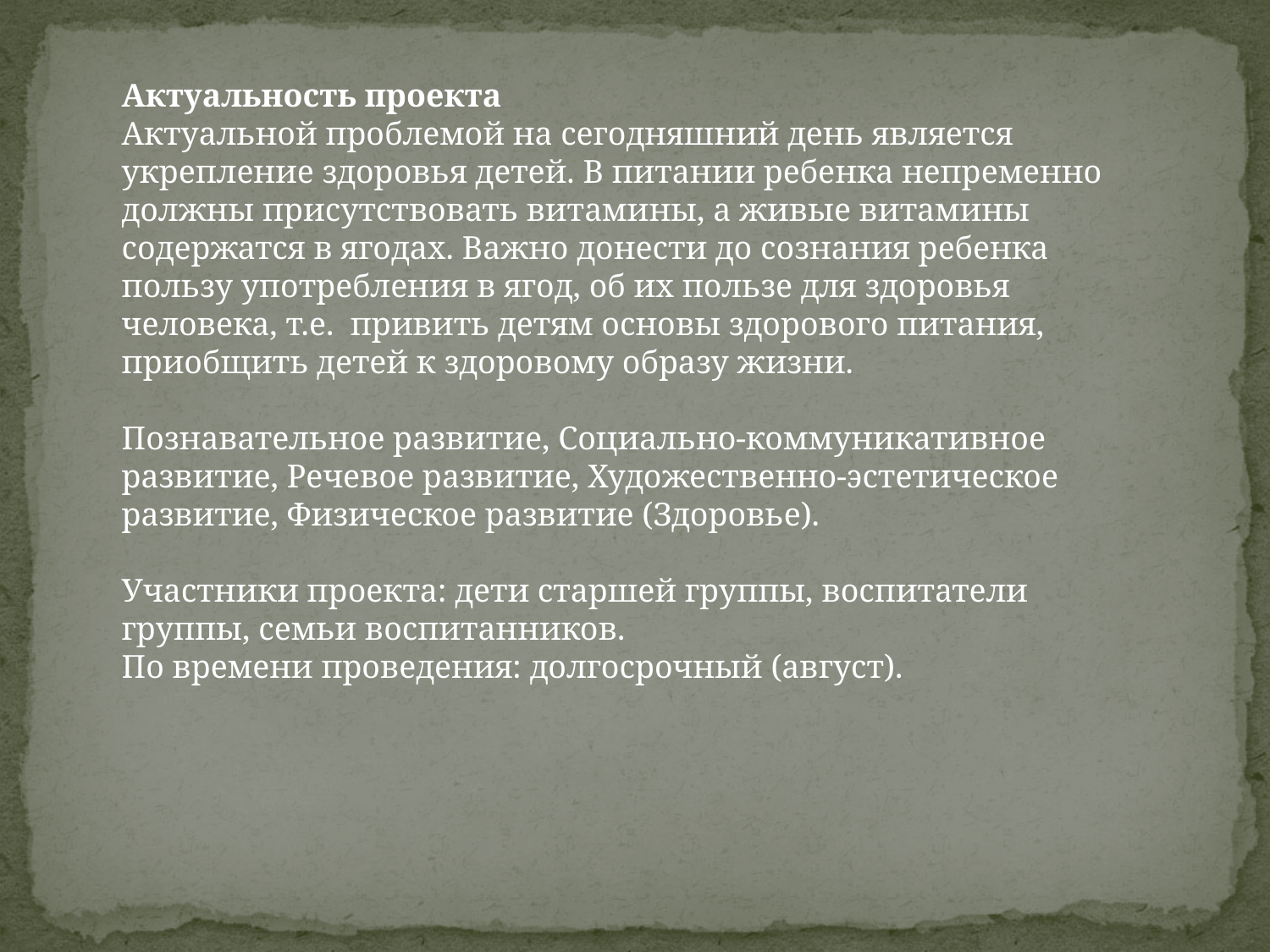

Актуальность проекта
Актуальной проблемой на сегодняшний день является укрепление здоровья детей. В питании ребенка непременно должны присутствовать витамины, а живые витамины содержатся в ягодах. Важно донести до сознания ребенка пользу употребления в ягод, об их пользе для здоровья человека, т.е.  привить детям основы здорового питания, приобщить детей к здоровому образу жизни.
Познавательное развитие, Социально-коммуникативное развитие, Речевое развитие, Художественно-эстетическое развитие, Физическое развитие (Здоровье).

Участники проекта: дети старшей группы, воспитатели группы, семьи воспитанников.
По времени проведения: долгосрочный (август).